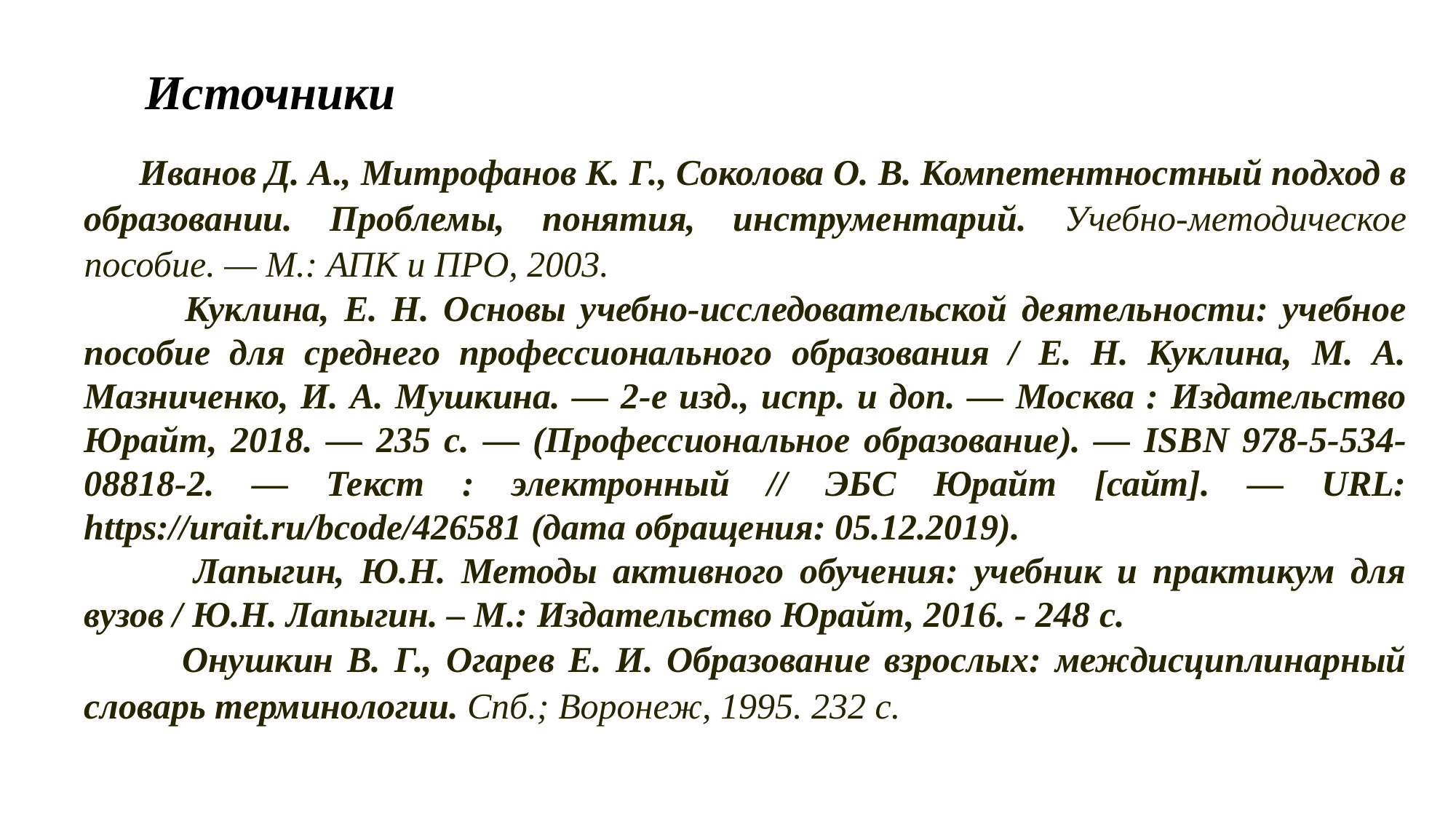

Источники
       Иванов Д. А., Митрофанов К. Г., Соколова О. В. Компетентностный подход в образовании. Проблемы, понятия, инструментарий. Учебно-методическое пособие. — М.: АПК и ПРО, 2003.
       Куклина, Е. Н. Основы учебно-исследовательской деятельности: учебное пособие для среднего профессионального образования / Е. Н. Куклина, М. А. Мазниченко, И. А. Мушкина. — 2-е изд., испр. и доп. — Москва : Издательство Юрайт, 2018. — 235 с. — (Профессиональное образование). — ISBN 978-5-534-08818-2. — Текст : электронный // ЭБС Юрайт [сайт]. — URL: https://urait.ru/bcode/426581 (дата обращения: 05.12.2019).
       Лапыгин, Ю.Н. Методы активного обучения: учебник и практикум для вузов / Ю.Н. Лапыгин. – М.: Издательство Юрайт, 2016. - 248 с.
       Онушкин В. Г., Огарев Е. И. Образование взрослых: междисциплинарный словарь терминологии. Спб.; Воронеж, 1995. 232 с.